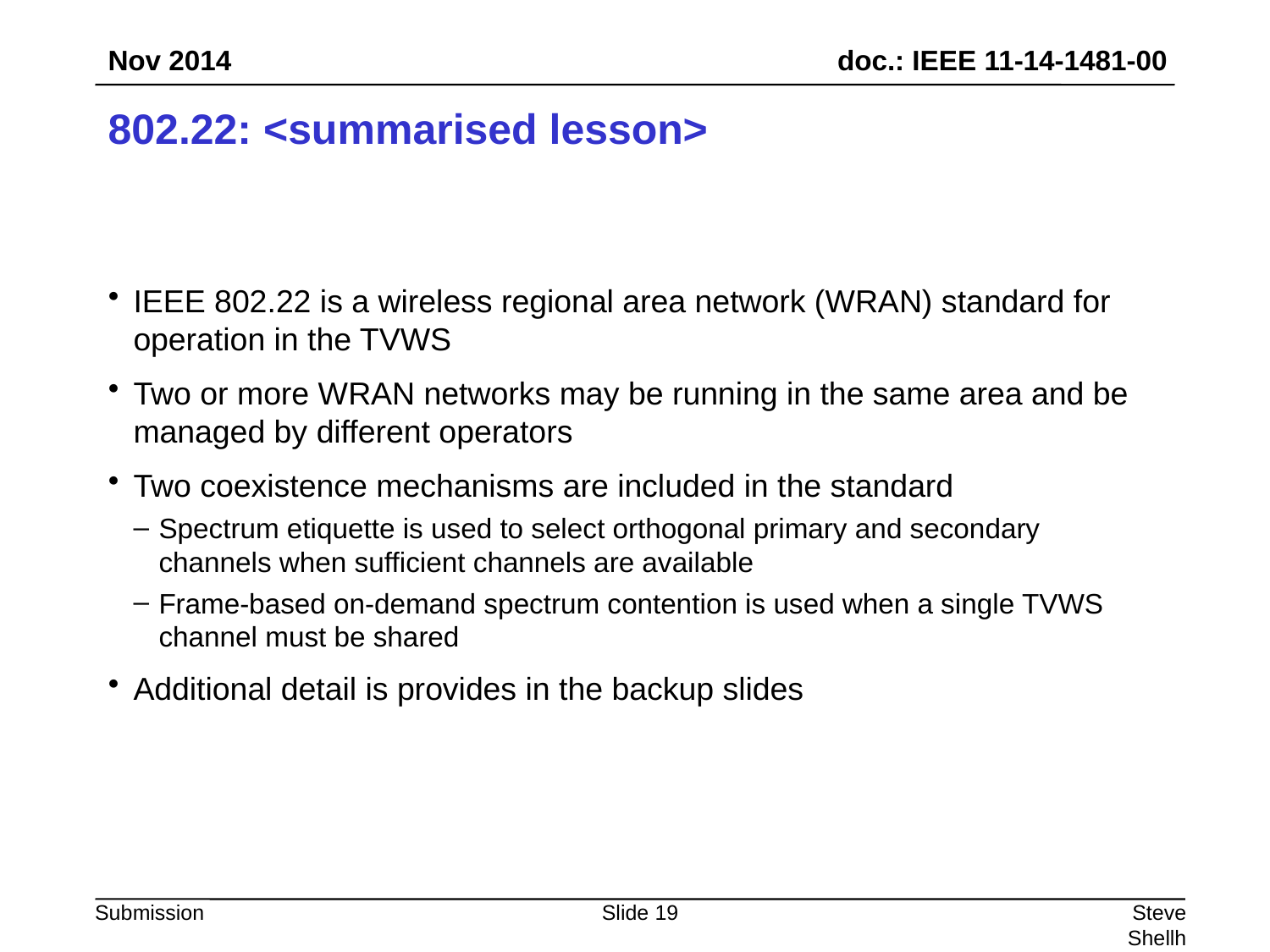

Nov 2014
# 802.22: <summarised lesson>
IEEE 802.22 is a wireless regional area network (WRAN) standard for operation in the TVWS
Two or more WRAN networks may be running in the same area and be managed by different operators
Two coexistence mechanisms are included in the standard
Spectrum etiquette is used to select orthogonal primary and secondary channels when sufficient channels are available
Frame-based on-demand spectrum contention is used when a single TVWS channel must be shared
Additional detail is provides in the backup slides

Slide 19
Steve Shellhammer, Qualcomm